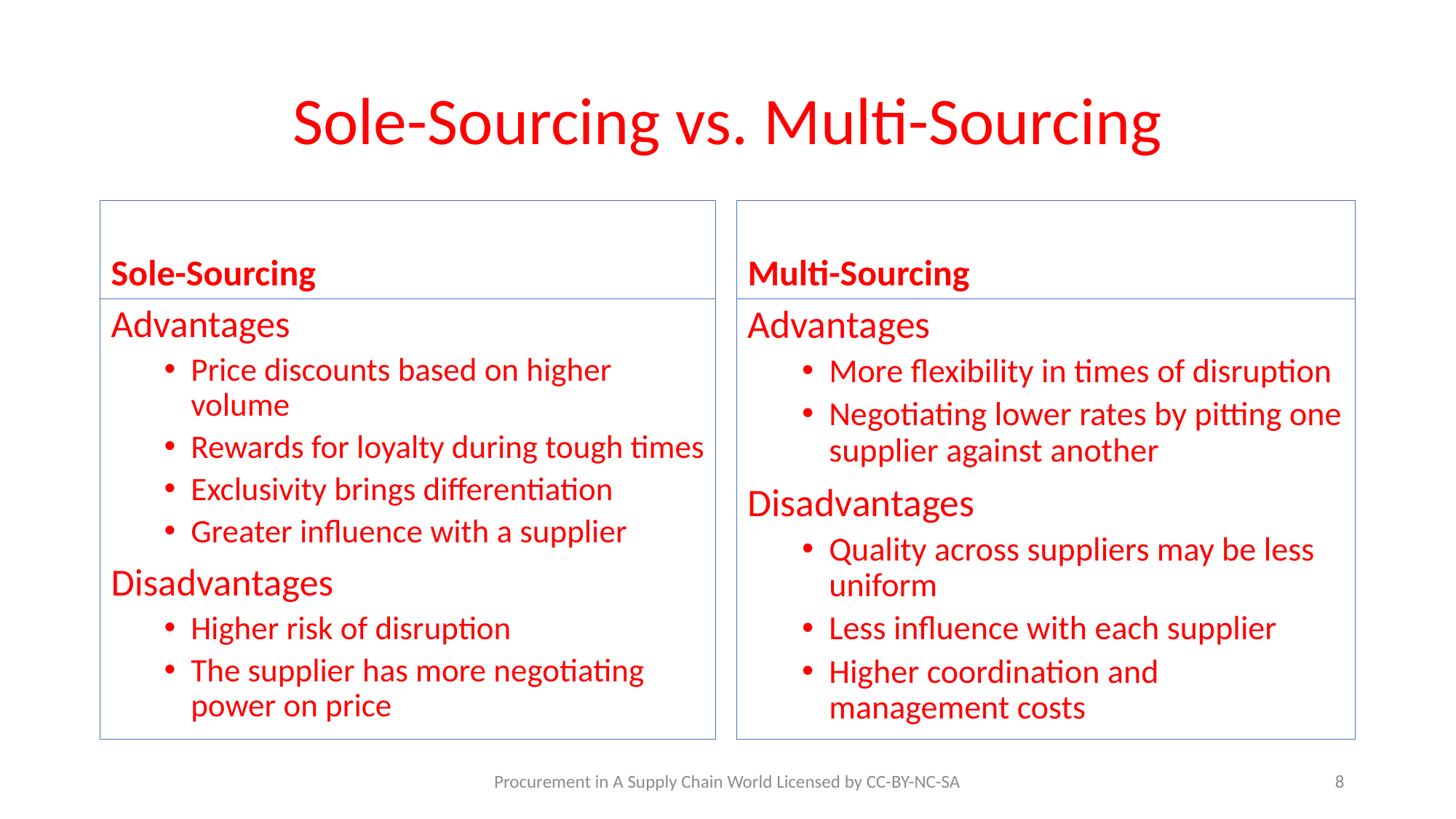

# Sole-Sourcing vs. Multi-Sourcing
Sole-Sourcing
Multi-Sourcing
Advantages
Price discounts based on higher volume
Rewards for loyalty during tough times
Exclusivity brings differentiation
Greater influence with a supplier
Disadvantages
Higher risk of disruption
The supplier has more negotiating power on price

Advantages
More flexibility in times of disruption
Negotiating lower rates by pitting one supplier against another
Disadvantages
Quality across suppliers may be less uniform
Less influence with each supplier
Higher coordination and management costs

Procurement in A Supply Chain World Licensed by CC-BY-NC-SA
8